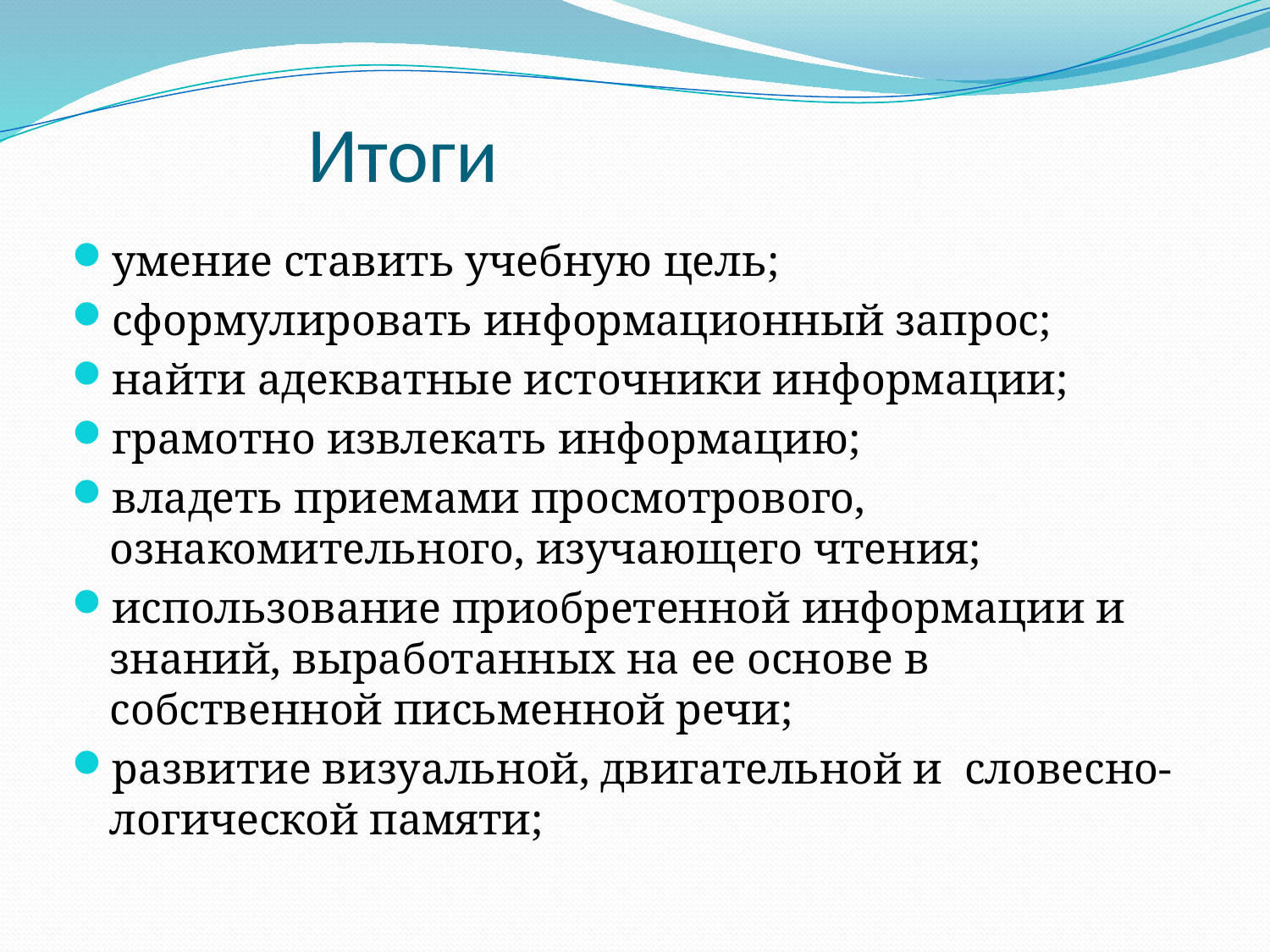

# Итоги
умение ставить учебную цель;
сформулировать информационный запрос;
найти адекватные источники информации;
грамотно извлекать информацию;
владеть приемами просмотрового, ознакомительного, изучающего чтения;
использование приобретенной информации и знаний, выработанных на ее основе в собственной письменной речи;
развитие визуальной, двигательной и  словесно-логической памяти;